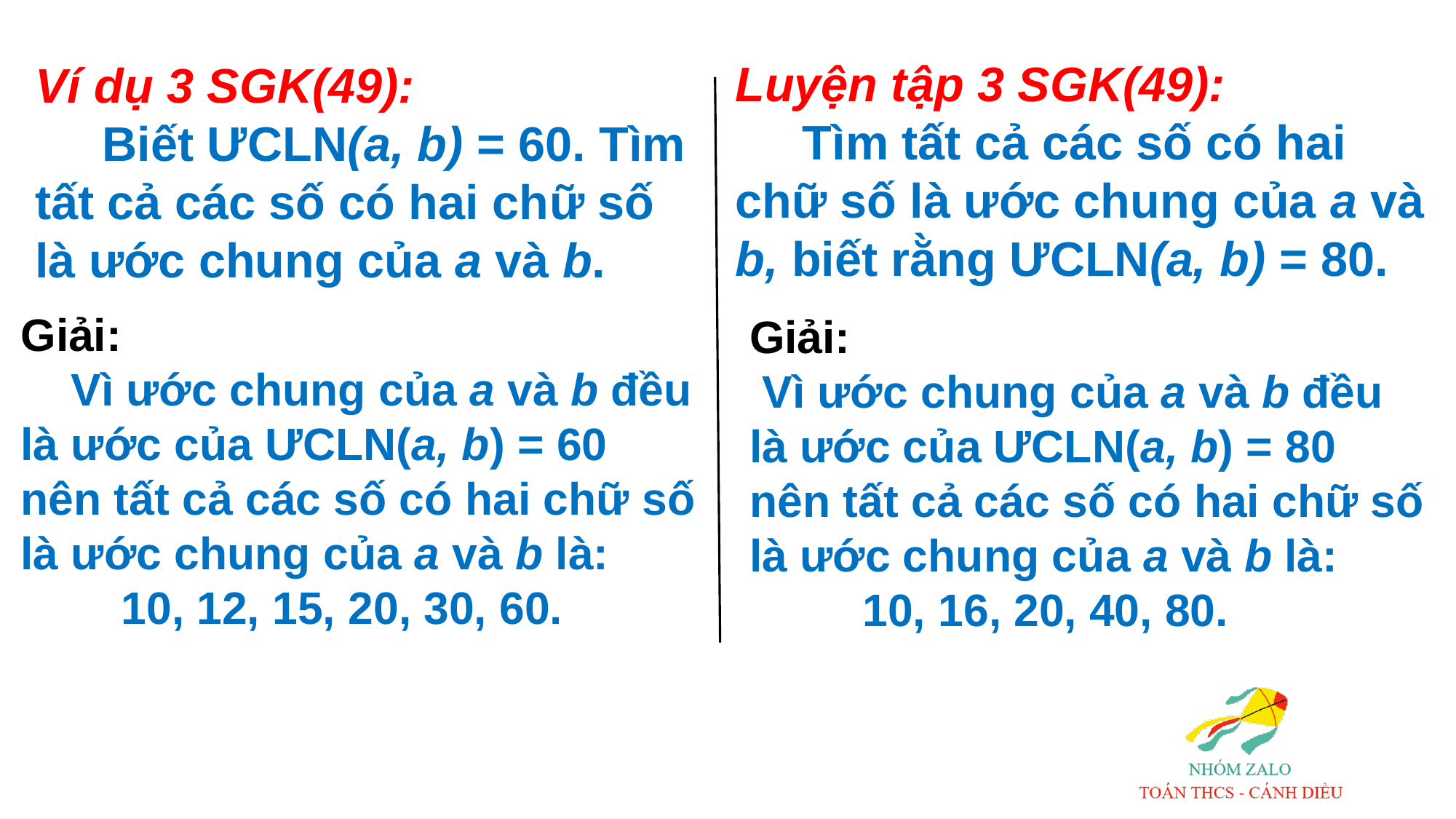

Luyện tập 3 SGK(49):
     Tìm tất cả các số có hai
chữ số là ước chung của a và b, biết rằng ƯCLN(a, b) = 80.
Ví dụ 3 SGK(49):
     Biết ƯCLN(a, b) = 60. Tìm tất cả các số có hai chữ số là ước chung của a và b.
Giải:
    Vì ước chung của a và b đều là ước của ƯCLN(a, b) = 60 nên tất cả các số có hai chữ số là ước chung của a và b là:
        10, 12, 15, 20, 30, 60.
Giải:
 Vì ước chung của a và b đều là ước của ƯCLN(a, b) = 80  nên tất cả các số có hai chữ số là ước chung của a và b là:
         10, 16, 20, 40, 80.